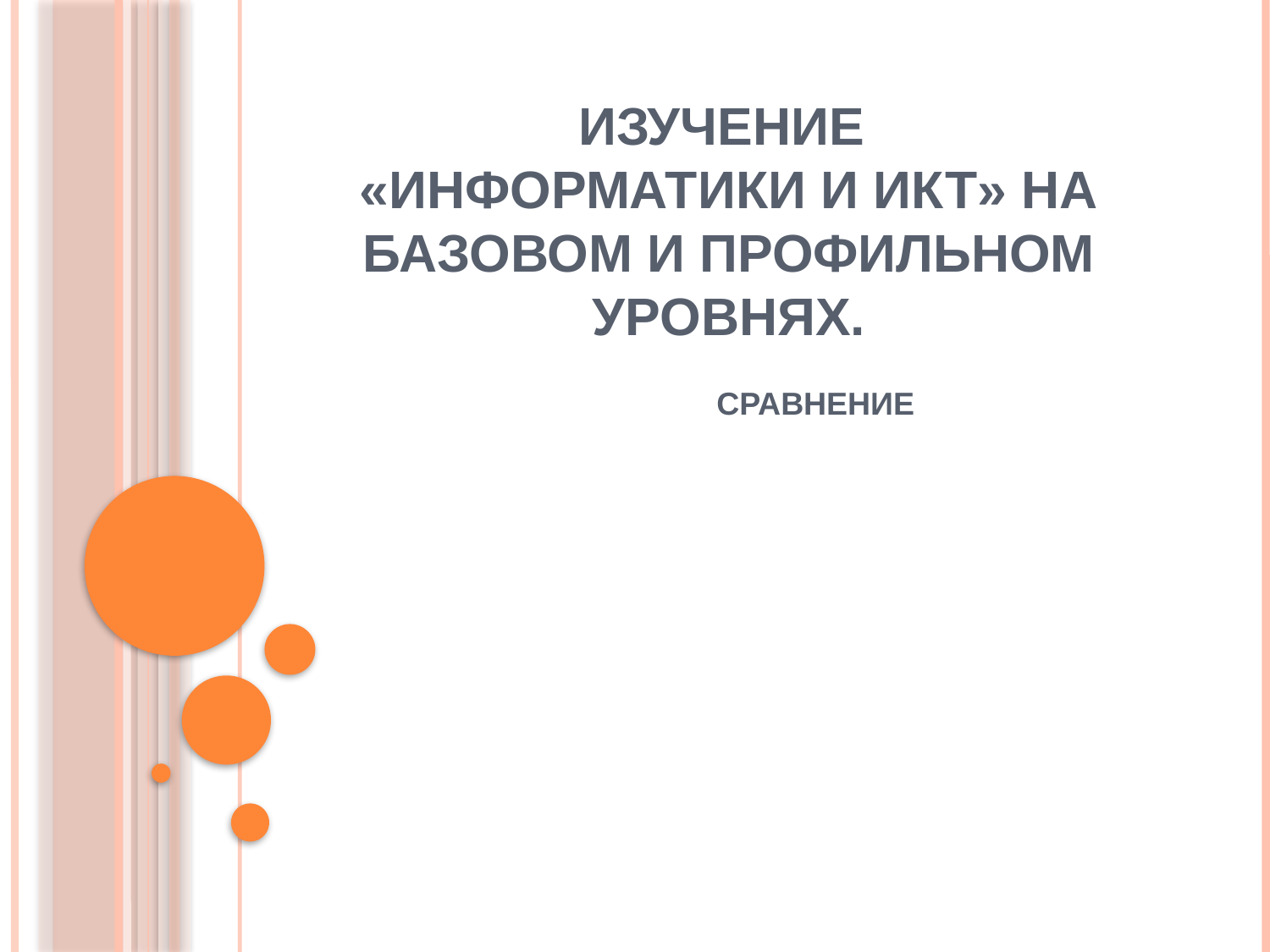

# Изучение «Информатики и ИКТ» на базовом и профильном уровнях.
СРАВНЕНИЕ